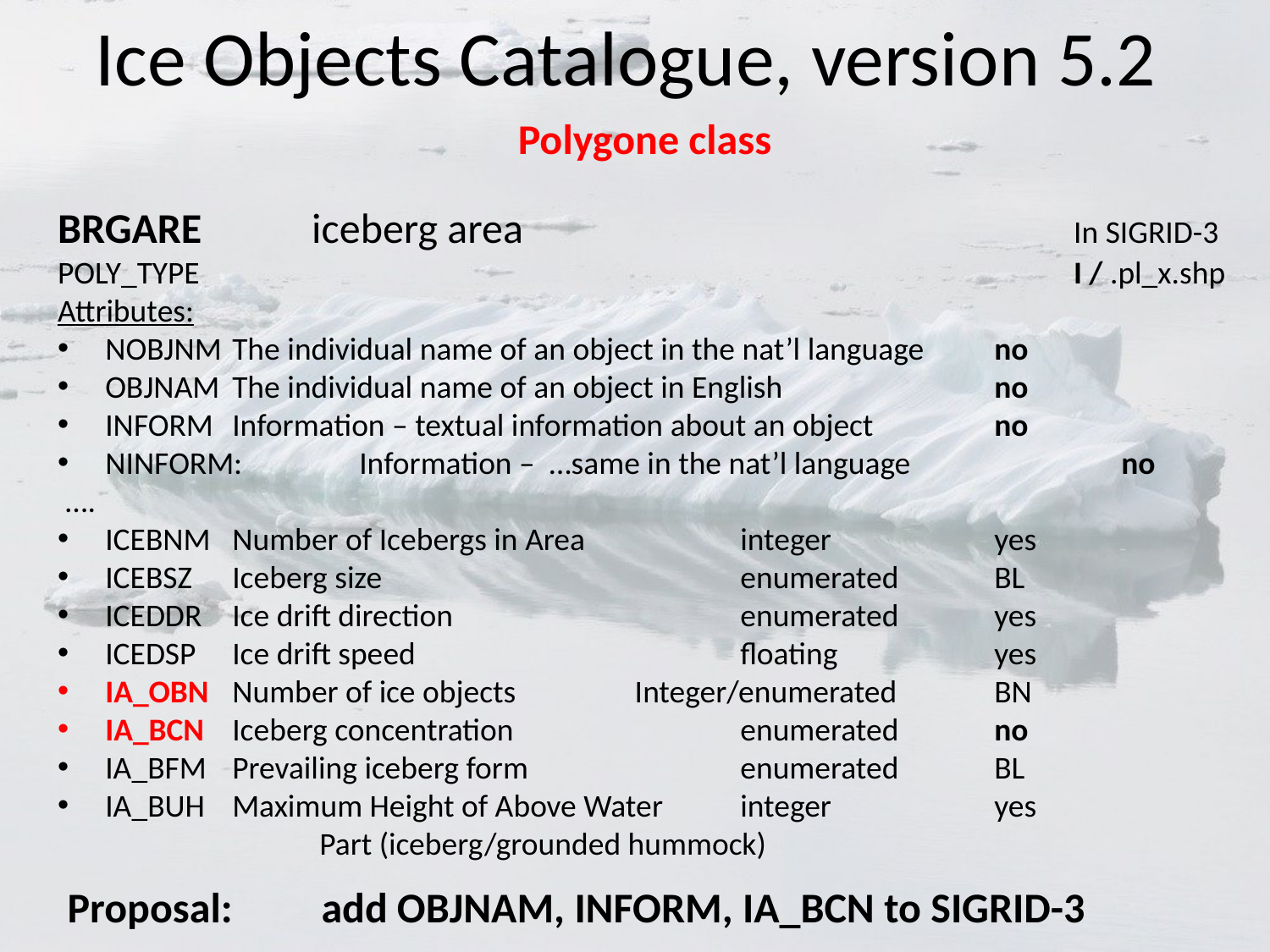

# Ice Objects Catalogue, version 5.2
Polygone class

BRGARE  	iceberg area					In SIGRID-3
POLY_TYPE							I / .pl_x.shp
Attributes:
NOBJNM	The individual name of an object in the nat’l language	no
OBJNAM	The individual name of an object in English		no
INFORM	Information – textual information about an object	no
NINFORM: 	Information –  …same in the nat’l language		no
….
ICEBNM 	Number of Icebergs in Area		integer		yes
ICEBSZ	Iceberg size			enumerated	BL
ICEDDR	Ice drift direction			enumerated	yes
ICEDSP	Ice drift speed			floating		yes
IA_OBN 	Number of ice objects	   Integer/enumerated	BN
IA_BCN	Iceberg concentration		enumerated	no
IA_BFM	Prevailing iceberg form		enumerated	BL
IA_BUH	Maximum Height of Above Water 	integer		yes
		Part (iceberg/grounded hummock)
Proposal: 	add OBJNAM, INFORM, IA_BCN to SIGRID-3